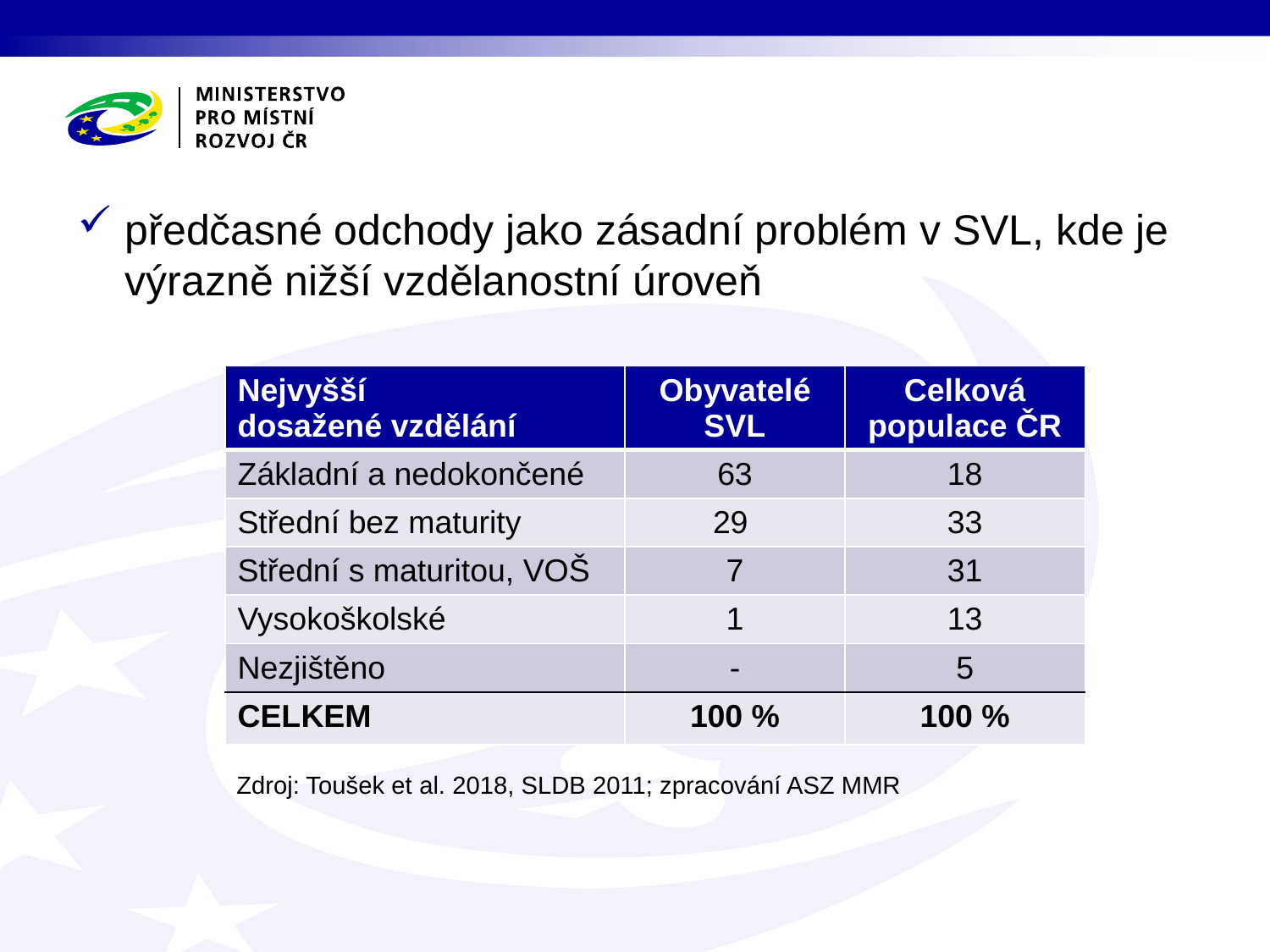

předčasné odchody jako zásadní problém v SVL, kde je výrazně nižší vzdělanostní úroveň

| Nejvyšší dosažené vzdělání | Obyvatelé SVL | Celková populace ČR |
| --- | --- | --- |
| Základní a nedokončené | 63 | 18 |
| Střední bez maturity | 29 | 33 |
| Střední s maturitou, VOŠ | 7 | 31 |
| Vysokoškolské | 1 | 13 |
| Nezjištěno | - | 5 |
| CELKEM | 100 % | 100 % |
Zdroj: Toušek et al. 2018, SLDB 2011; zpracování ASZ MMR